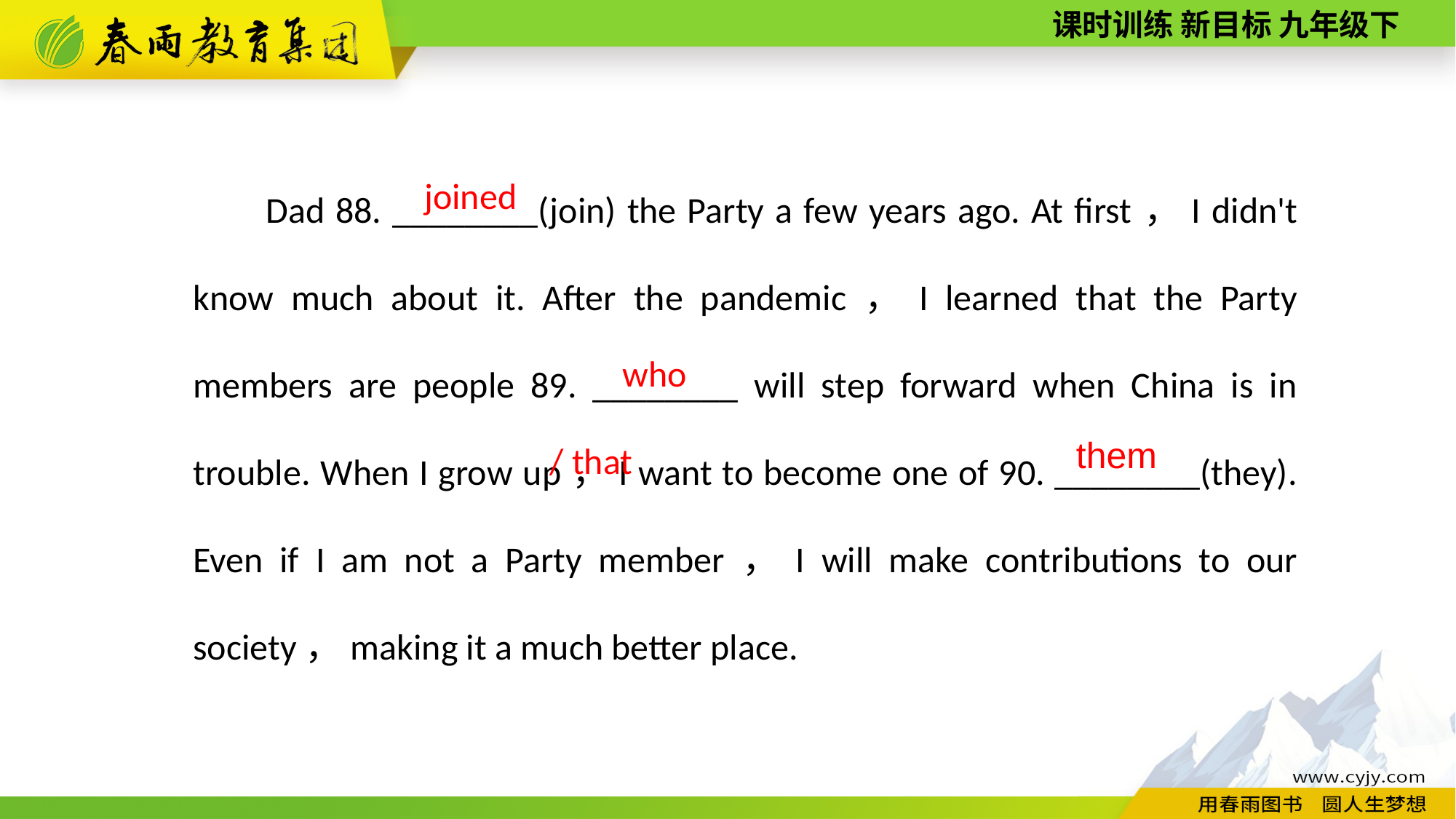

Dad 88. ________(join) the Party a few years ago. At first，I didn't know much about it. After the pandemic，I learned that the Party members are people 89. ________ will step forward when China is in trouble. When I grow up，I want to become one of 90. ________(they). Even if I am not a Party member，I will make contributions to our society，making it a much better place.
joined
who/ that
 them